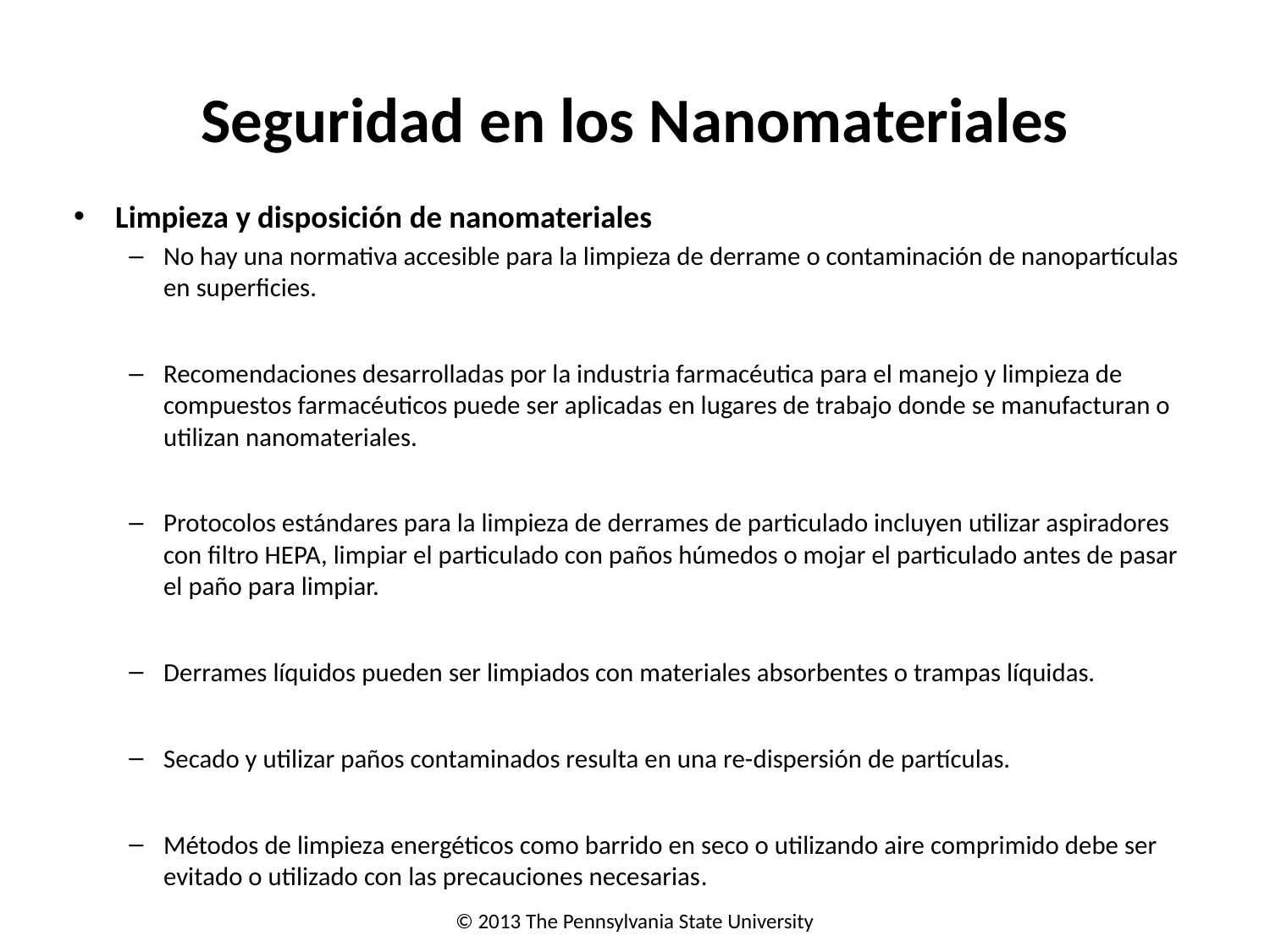

# Seguridad en los Nanomateriales
Limpieza y disposición de nanomateriales
No hay una normativa accesible para la limpieza de derrame o contaminación de nanopartículas en superficies.

Recomendaciones desarrolladas por la industria farmacéutica para el manejo y limpieza de compuestos farmacéuticos puede ser aplicadas en lugares de trabajo donde se manufacturan o utilizan nanomateriales.

Protocolos estándares para la limpieza de derrames de particulado incluyen utilizar aspiradores con filtro HEPA, limpiar el particulado con paños húmedos o mojar el particulado antes de pasar el paño para limpiar.

Derrames líquidos pueden ser limpiados con materiales absorbentes o trampas líquidas.

Secado y utilizar paños contaminados resulta en una re-dispersión de partículas.

Métodos de limpieza energéticos como barrido en seco o utilizando aire comprimido debe ser evitado o utilizado con las precauciones necesarias.